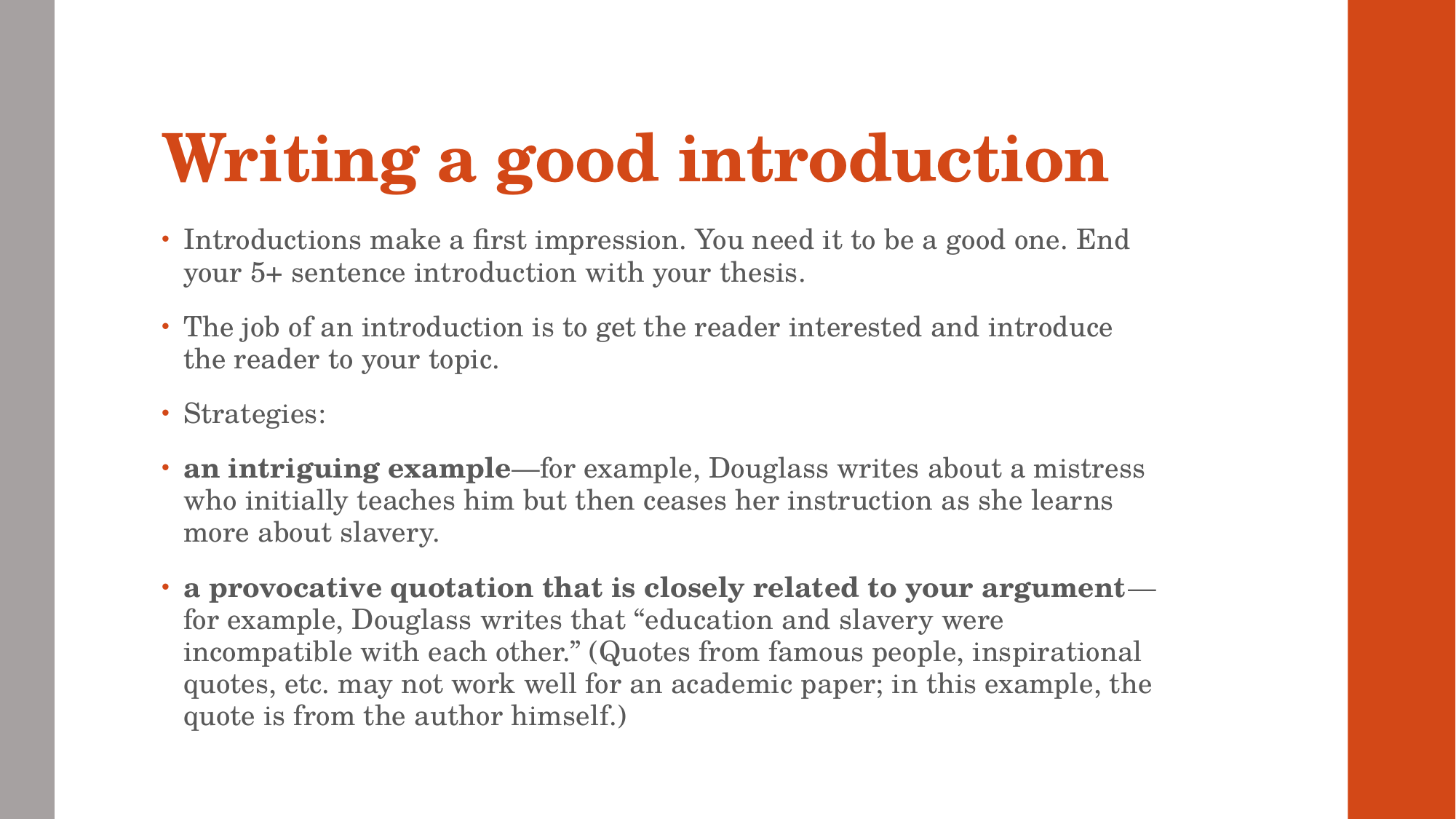

# Writing a good introduction
Introductions make a first impression. You need it to be a good one. End your 5+ sentence introduction with your thesis.
The job of an introduction is to get the reader interested and introduce the reader to your topic.
Strategies:
an intriguing example—for example, Douglass writes about a mistress who initially teaches him but then ceases her instruction as she learns more about slavery.
a provocative quotation that is closely related to your argument—for example, Douglass writes that “education and slavery were incompatible with each other.” (Quotes from famous people, inspirational quotes, etc. may not work well for an academic paper; in this example, the quote is from the author himself.)